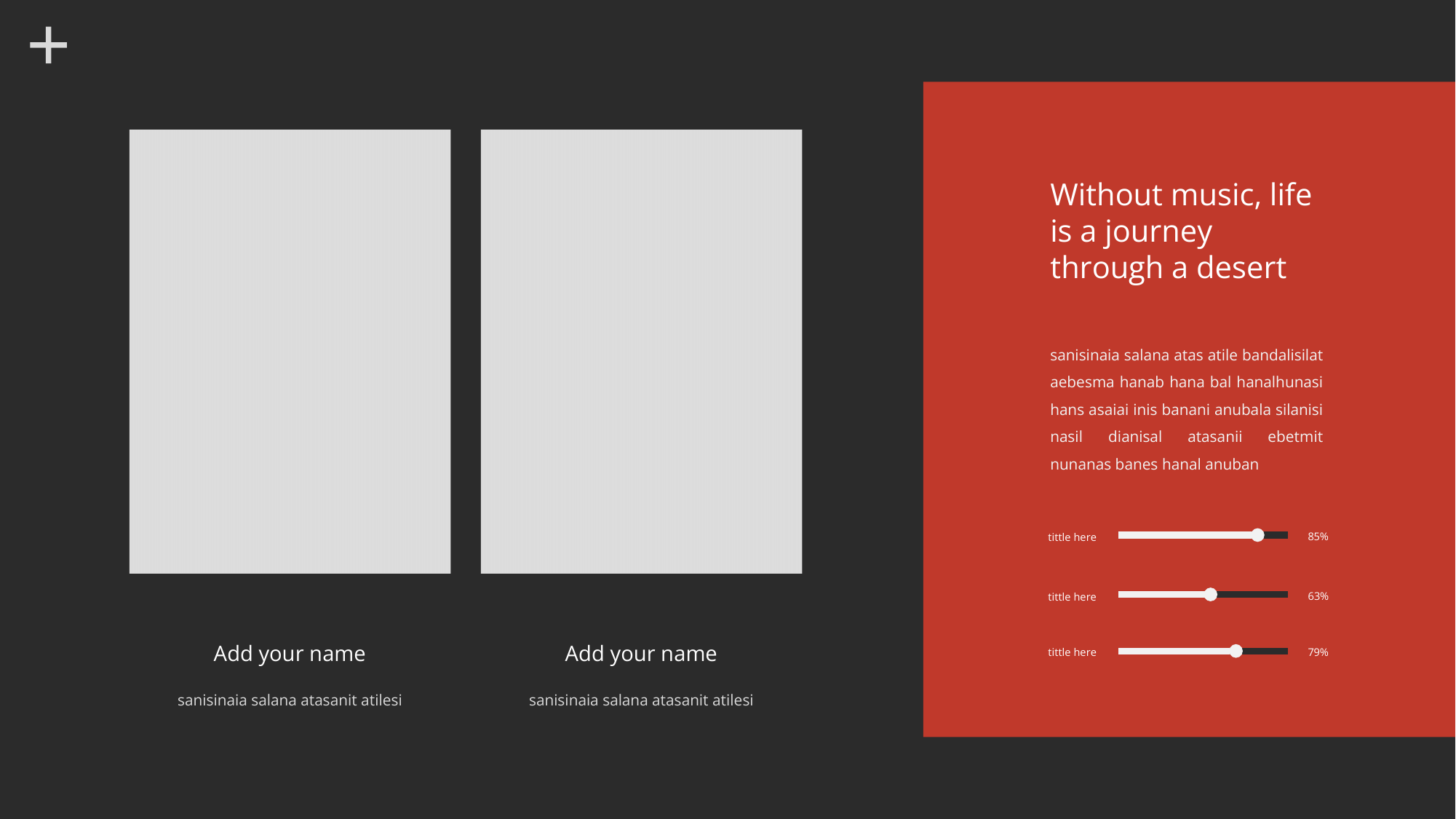

Without music, life
is a journey
through a desert
sanisinaia salana atas atile bandalisilat aebesma hanab hana bal hanalhunasi hans asaiai inis banani anubala silanisi nasil dianisal atasanii ebetmit nunanas banes hanal anuban
85%
tittle here
63%
tittle here
79%
tittle here
Add your name
sanisinaia salana atasanit atilesi
Add your name
sanisinaia salana atasanit atilesi